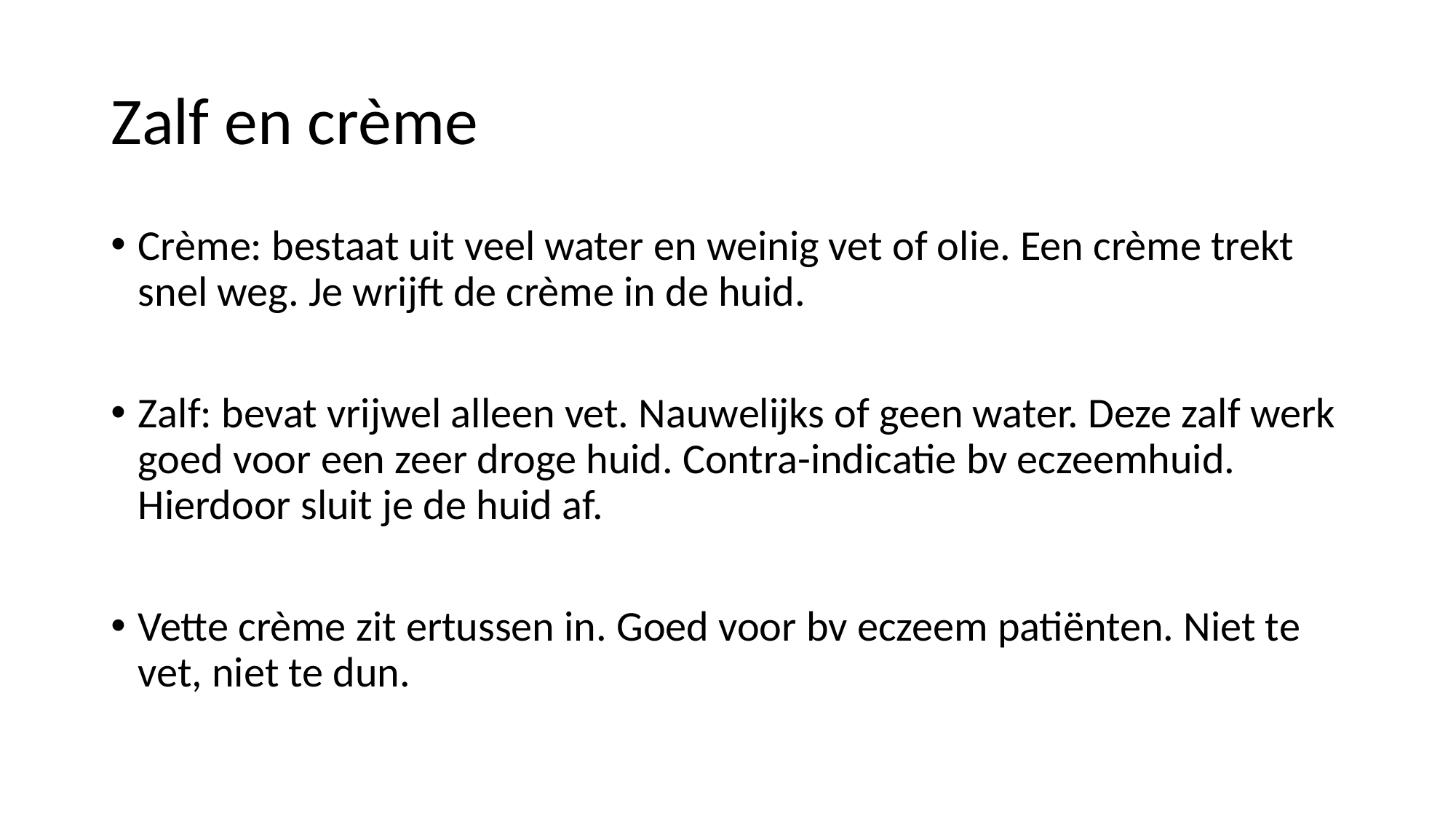

# Zalf en crème
Crème: bestaat uit veel water en weinig vet of olie. Een crème trekt snel weg. Je wrijft de crème in de huid.

Zalf: bevat vrijwel alleen vet. Nauwelijks of geen water. Deze zalf werk goed voor een zeer droge huid. Contra-indicatie bv eczeemhuid. Hierdoor sluit je de huid af.

Vette crème zit ertussen in. Goed voor bv eczeem patiënten. Niet te vet, niet te dun.